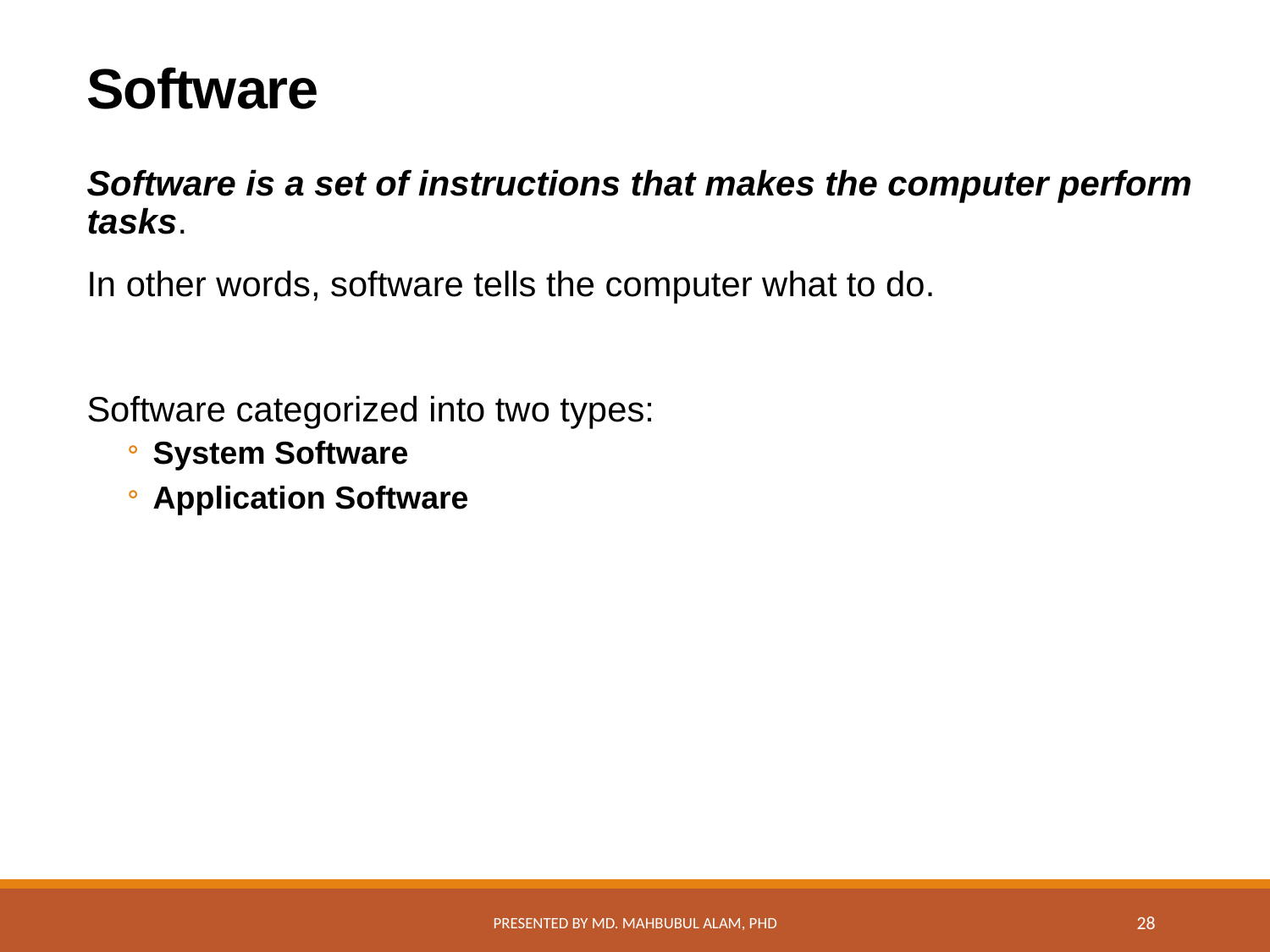

# Software
Software is a set of instructions that makes the computer perform tasks.
In other words, software tells the computer what to do.

Software categorized into two types:
System Software
Application Software

Presented by Md. Mahbubul Alam, PhD
28